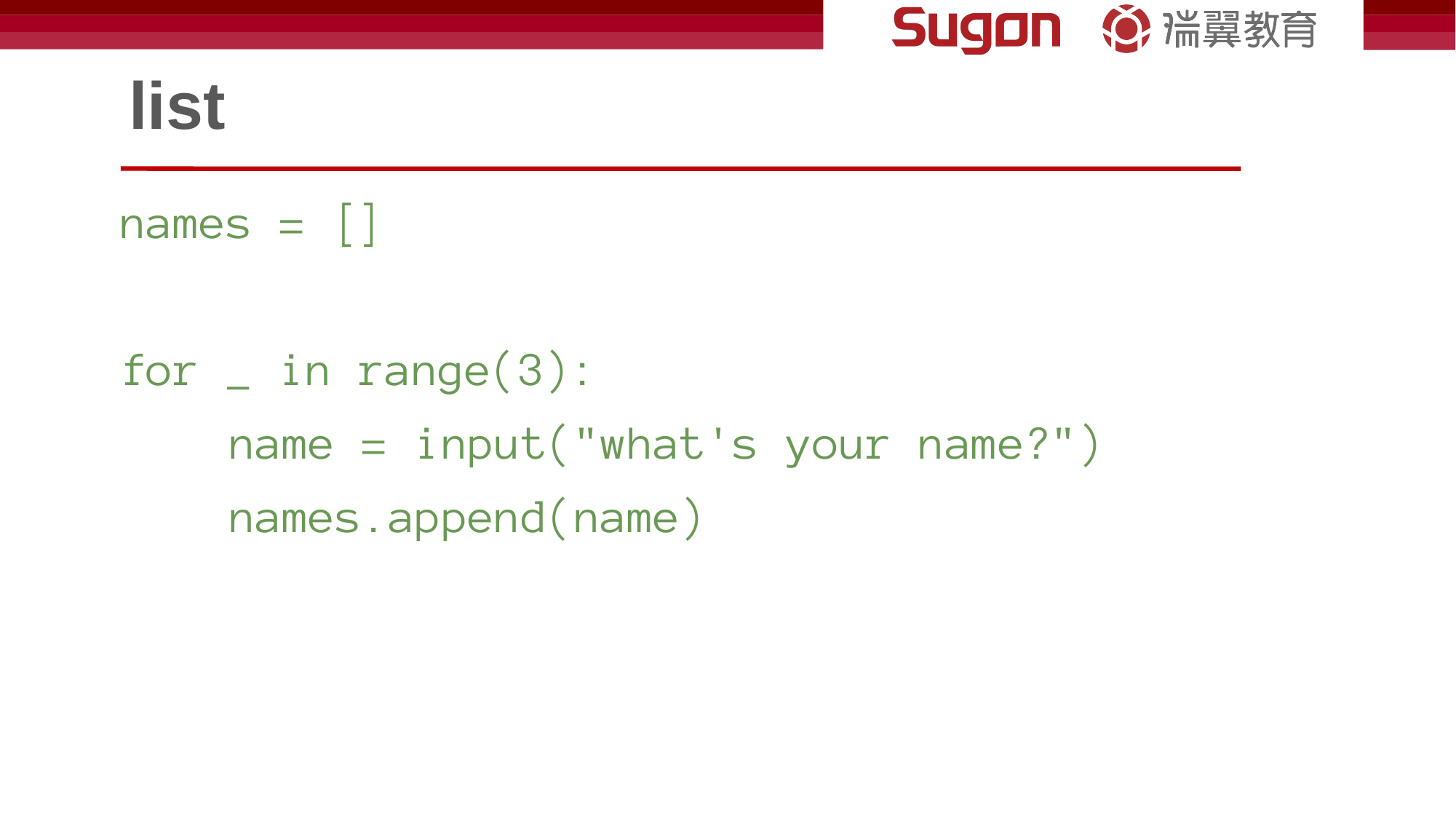

# list
names = []

for _ in range(3):
	name = input("what's your name?")
	names.append(name)